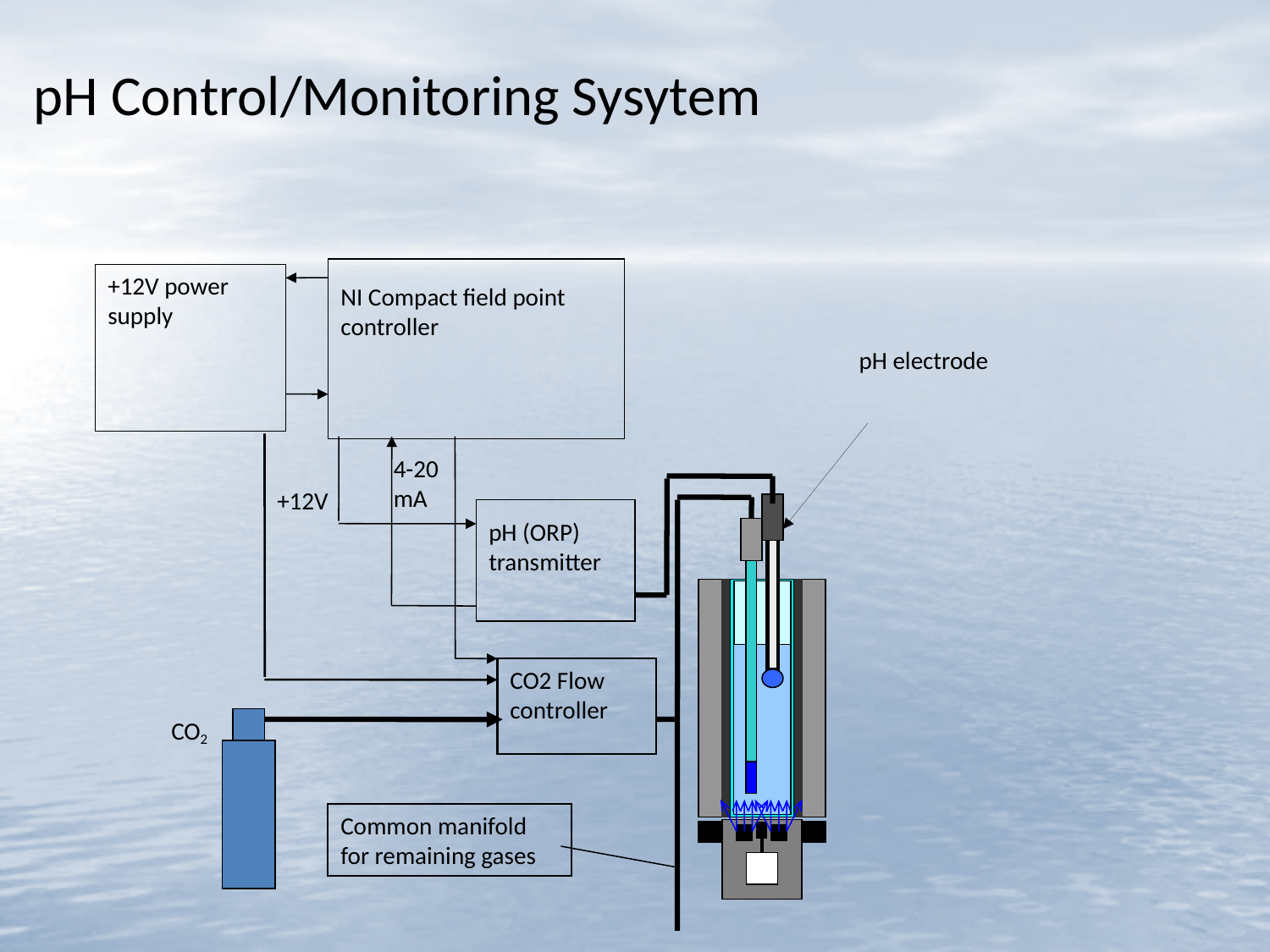

pH Control/Monitoring Sysytem

+12V power supply
NI Compact field point controller

pH electrode

4-20 mA

+12V

pH (ORP) transmitter

CO2 Flow controller

CO2

Common manifold for remaining gases